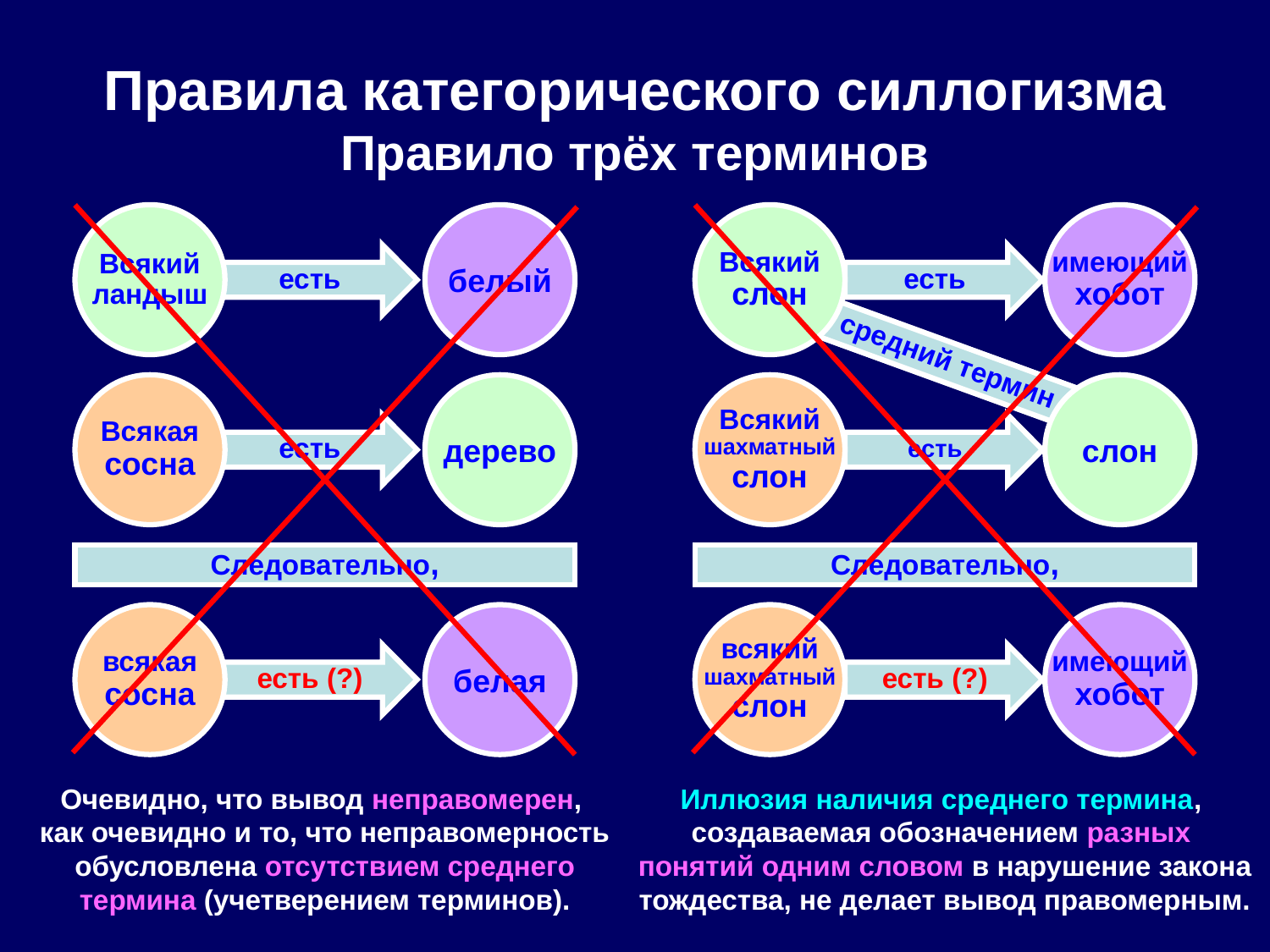

# Правила категорического силлогизма Правило трёх терминов
Всякий
ландыш
белый
Всякий
слон
имеющий
хобот
есть
есть
есть (?)
средний термин
Всякая
сосна
дерево
Всякий
шахматный
слон
слон
есть
есть
Следовательно,
Следовательно,
всякая
сосна
белая
всякий
шахматный
слон
имеющий
хобот
есть (?)
есть (?)
Очевидно, что вывод неправомерен,
как очевидно и то, что неправомерность обусловлена отсутствием среднего термина (учетверением терминов).
Иллюзия наличия среднего термина,
создаваемая обозначением разных
понятий одним словом в нарушение закона тождества, не делает вывод правомерным.